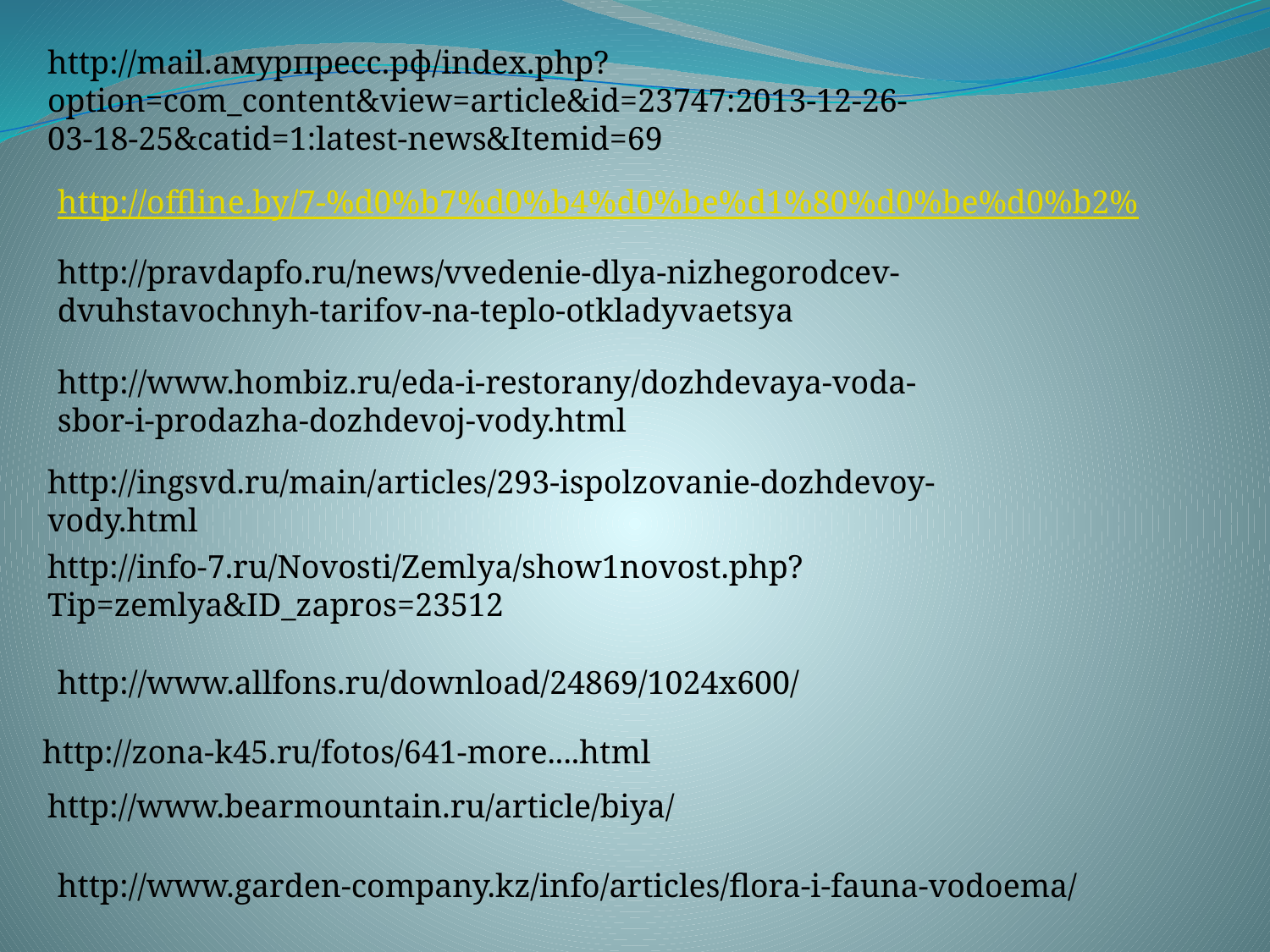

http://mail.амурпресс.рф/index.php?option=com_content&view=article&id=23747:2013-12-26-03-18-25&catid=1:latest-news&Itemid=69
http://offline.by/7-%d0%b7%d0%b4%d0%be%d1%80%d0%be%d0%b2%

http://pravdapfo.ru/news/vvedenie-dlya-nizhegorodcev-dvuhstavochnyh-tarifov-na-teplo-otkladyvaetsya
http://www.hombiz.ru/eda-i-restorany/dozhdevaya-voda-sbor-i-prodazha-dozhdevoj-vody.html
http://ingsvd.ru/main/articles/293-ispolzovanie-dozhdevoy-vody.html
http://info-7.ru/Novosti/Zemlya/show1novost.php?Tip=zemlya&ID_zapros=23512
http://www.allfons.ru/download/24869/1024x600/
http://zona-k45.ru/fotos/641-more....html
http://www.bearmountain.ru/article/biya/
http://www.garden-company.kz/info/articles/flora-i-fauna-vodoema/